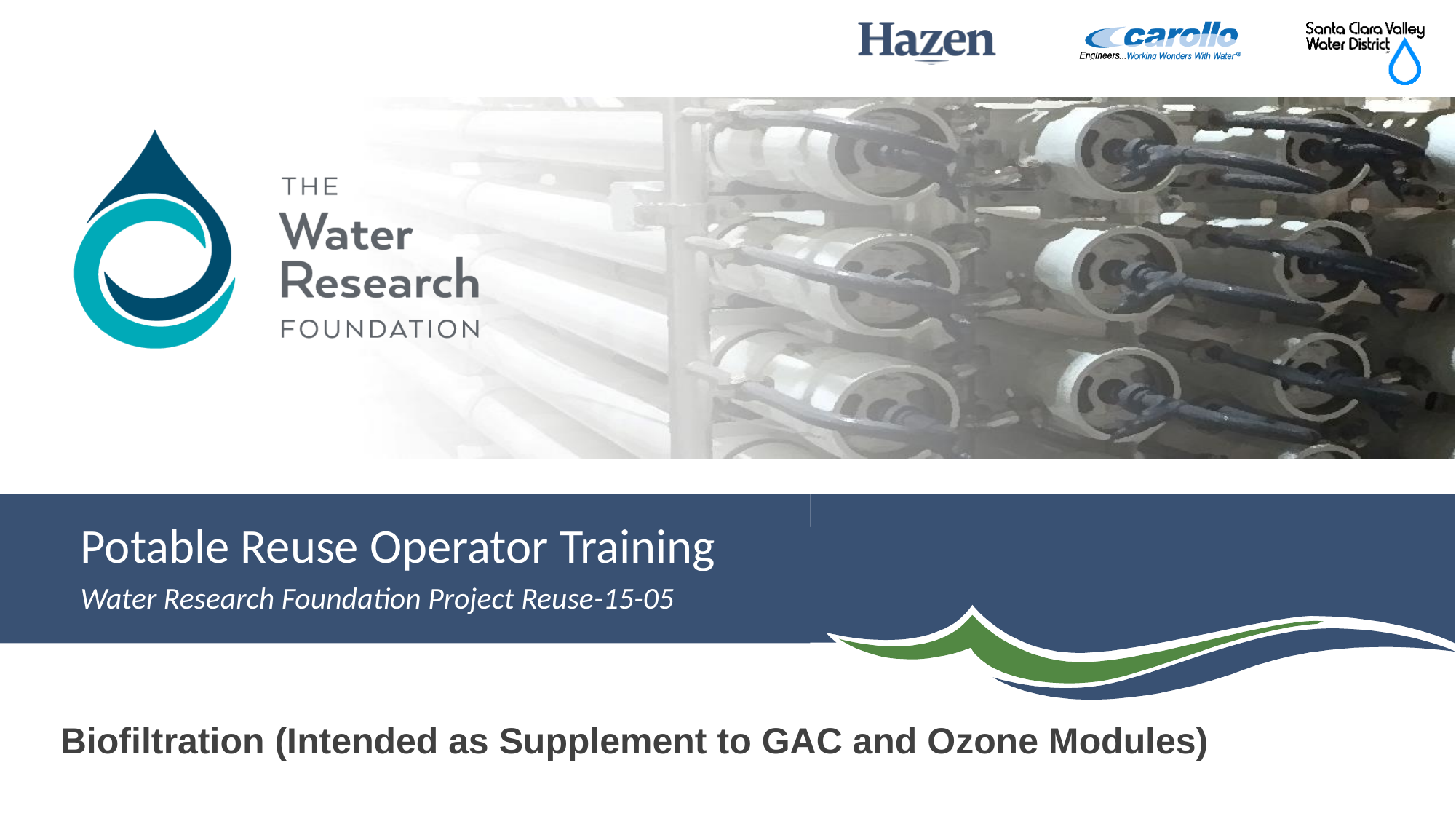

# Biofiltration (Intended as Supplement to GAC and Ozone Modules)